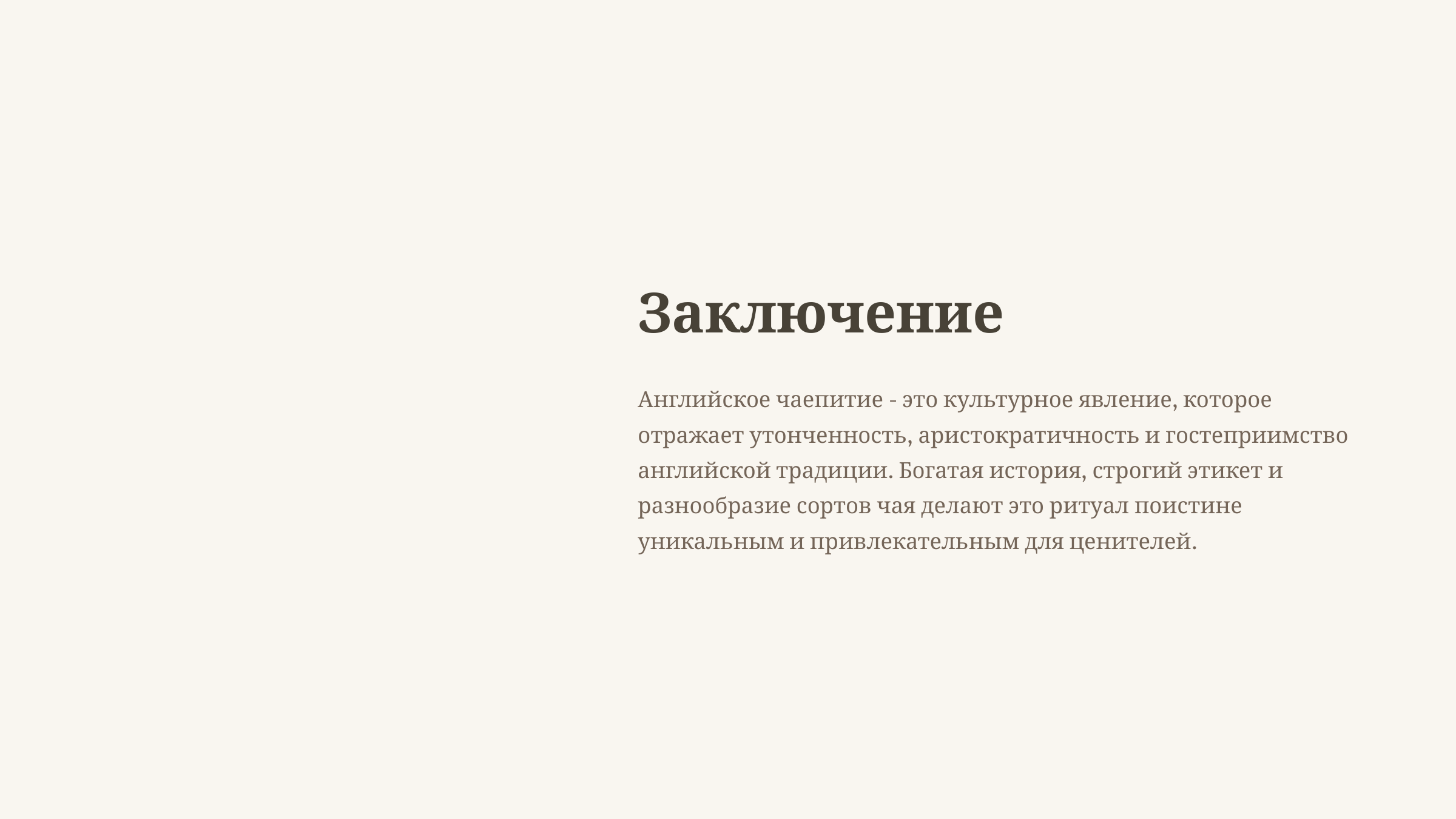

Заключение
Английское чаепитие - это культурное явление, которое отражает утонченность, аристократичность и гостеприимство английской традиции. Богатая история, строгий этикет и разнообразие сортов чая делают это ритуал поистине уникальным и привлекательным для ценителей.